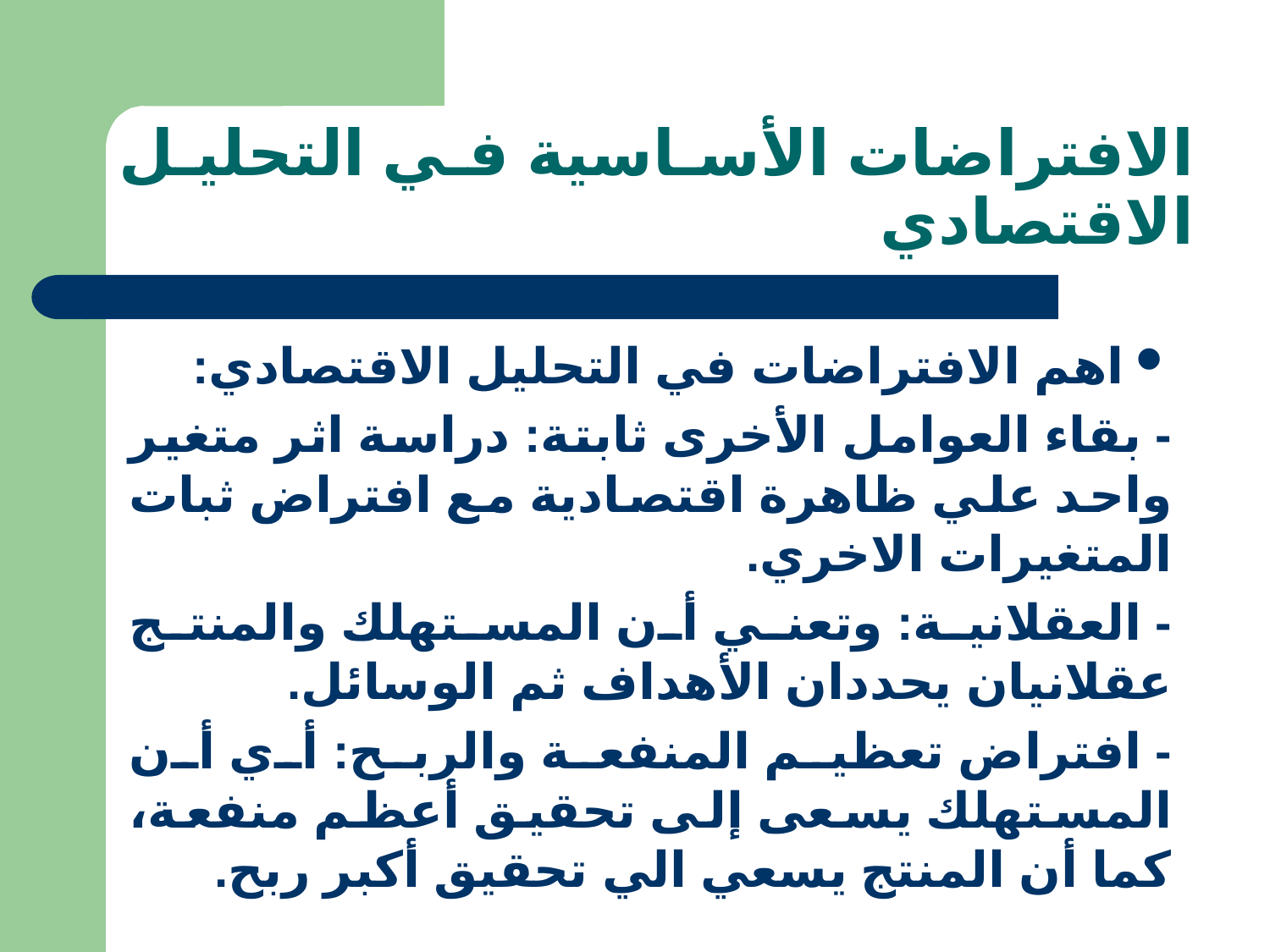

# الافتراضات الأساسية في التحليل الاقتصادي
اهم الافتراضات في التحليل الاقتصادي:
- بقاء العوامل الأخرى ثابتة: دراسة اثر متغير واحد علي ظاهرة اقتصادية مع افتراض ثبات المتغيرات الاخري.
- العقلانية: وتعني أن المستهلك والمنتج عقلانيان يحددان الأهداف ثم الوسائل.
- افتراض تعظيم المنفعة والربح: أي أن المستهلك يسعى إلى تحقيق أعظم منفعة، كما أن المنتج يسعي الي تحقيق أكبر ربح.